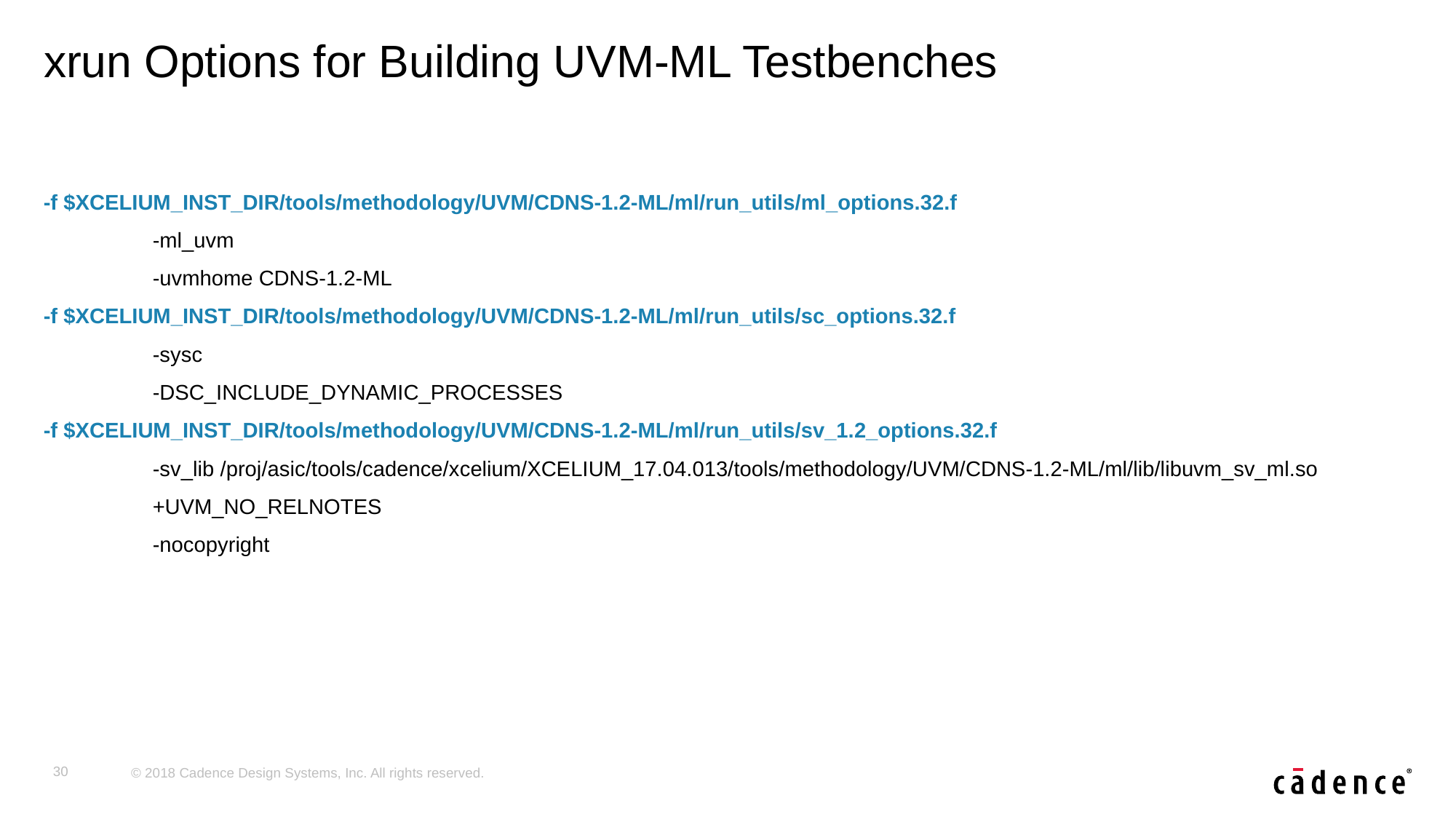

# xrun Options for Building UVM-ML Testbenches

-f $XCELIUM_INST_DIR/tools/methodology/UVM/CDNS-1.2-ML/ml/run_utils/ml_options.32.f
	-ml_uvm
	-uvmhome CDNS-1.2-ML
-f $XCELIUM_INST_DIR/tools/methodology/UVM/CDNS-1.2-ML/ml/run_utils/sc_options.32.f
	-sysc
	-DSC_INCLUDE_DYNAMIC_PROCESSES
-f $XCELIUM_INST_DIR/tools/methodology/UVM/CDNS-1.2-ML/ml/run_utils/sv_1.2_options.32.f
	-sv_lib /proj/asic/tools/cadence/xcelium/XCELIUM_17.04.013/tools/methodology/UVM/CDNS-1.2-ML/ml/lib/libuvm_sv_ml.so
	+UVM_NO_RELNOTES
	-nocopyright